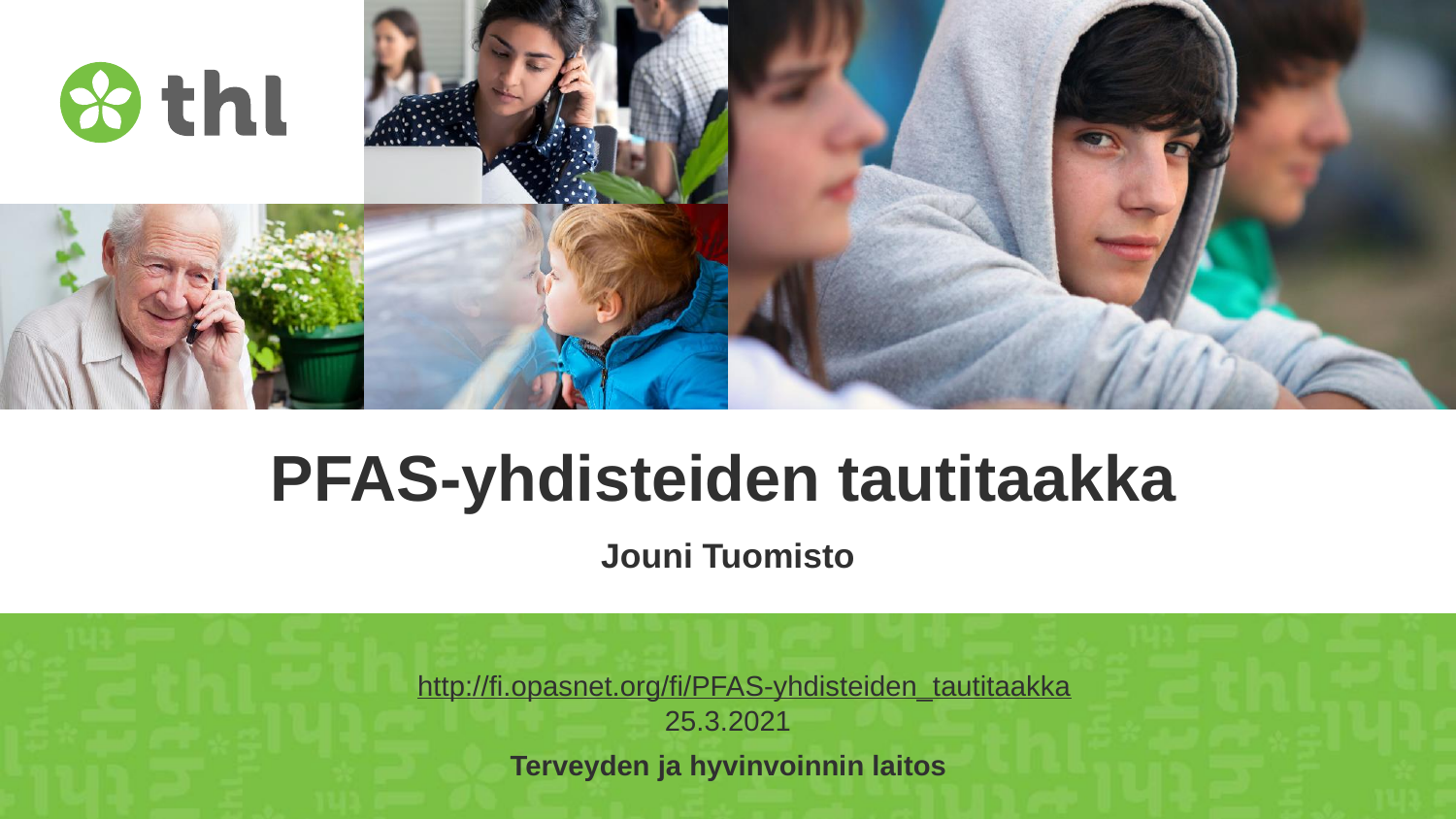

# PFAS-yhdisteiden tautitaakka
Jouni Tuomisto
http://fi.opasnet.org/fi/PFAS-yhdisteiden_tautitaakka
25.3.2021